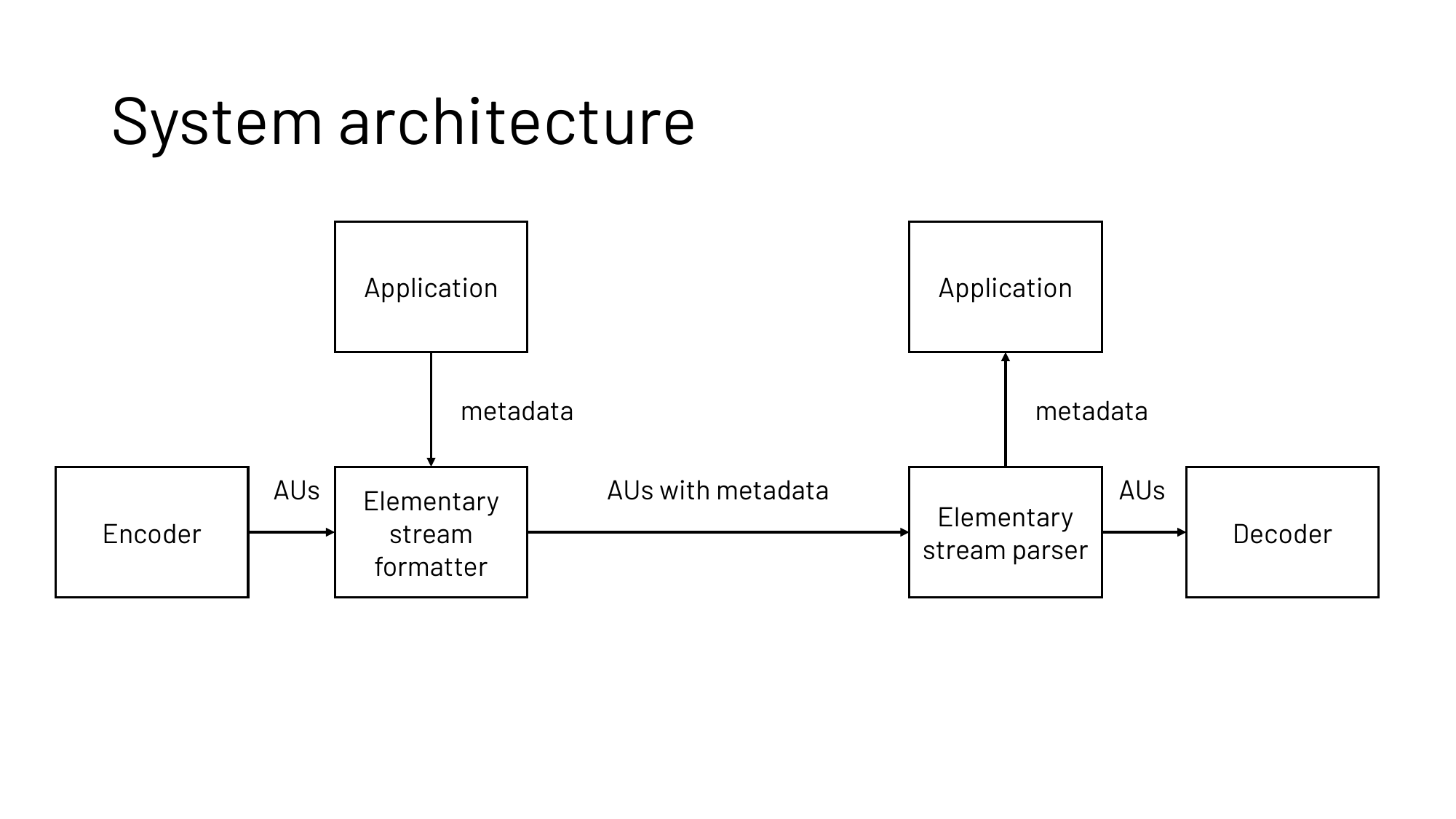

# System architecture
Application
Application
metadata
metadata
Encoder
AUs
Elementary stream formatter
AUs with metadata
Elementary stream parser
AUs
Decoder